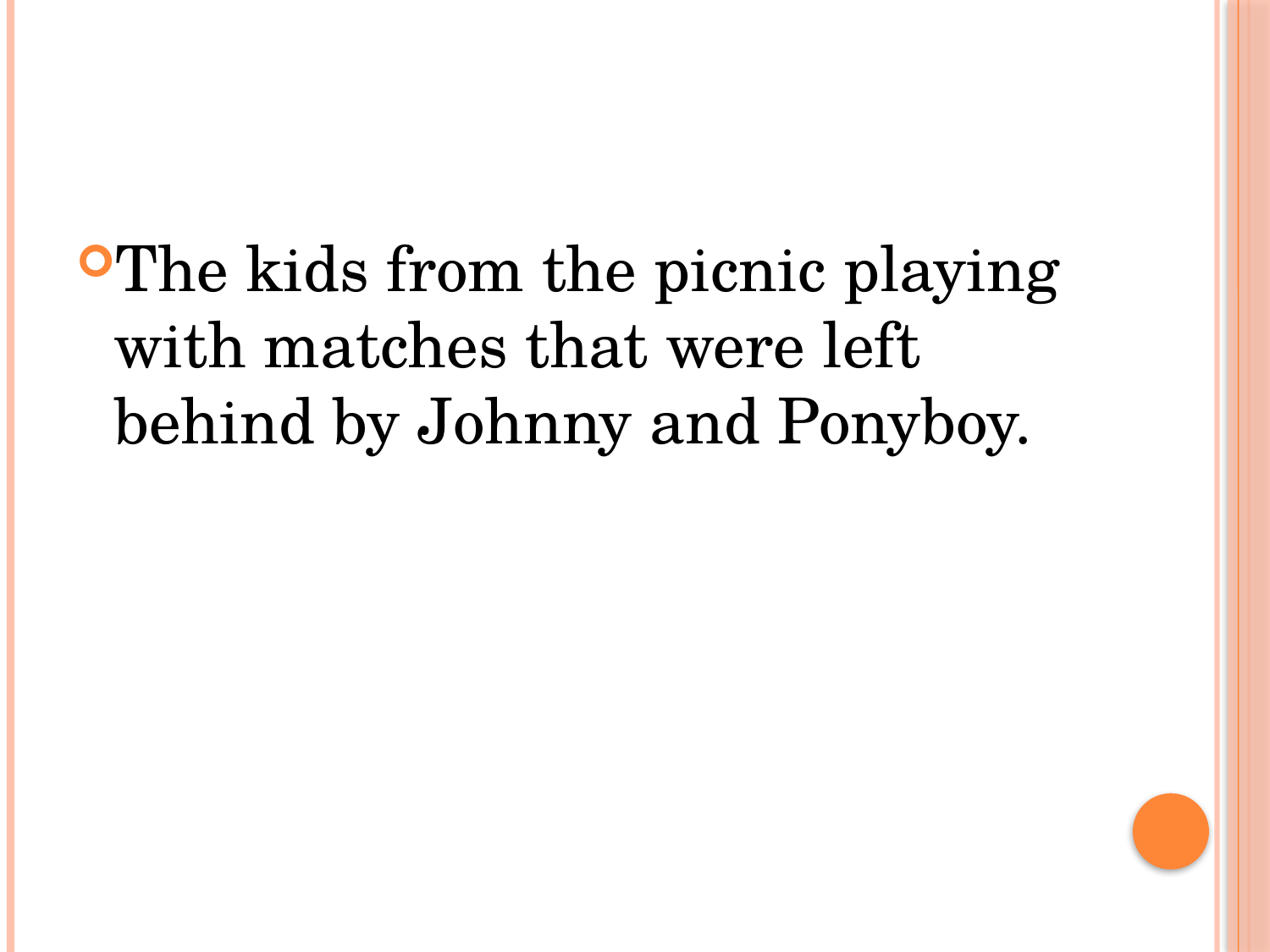

#
The kids from the picnic playing with matches that were left behind by Johnny and Ponyboy.